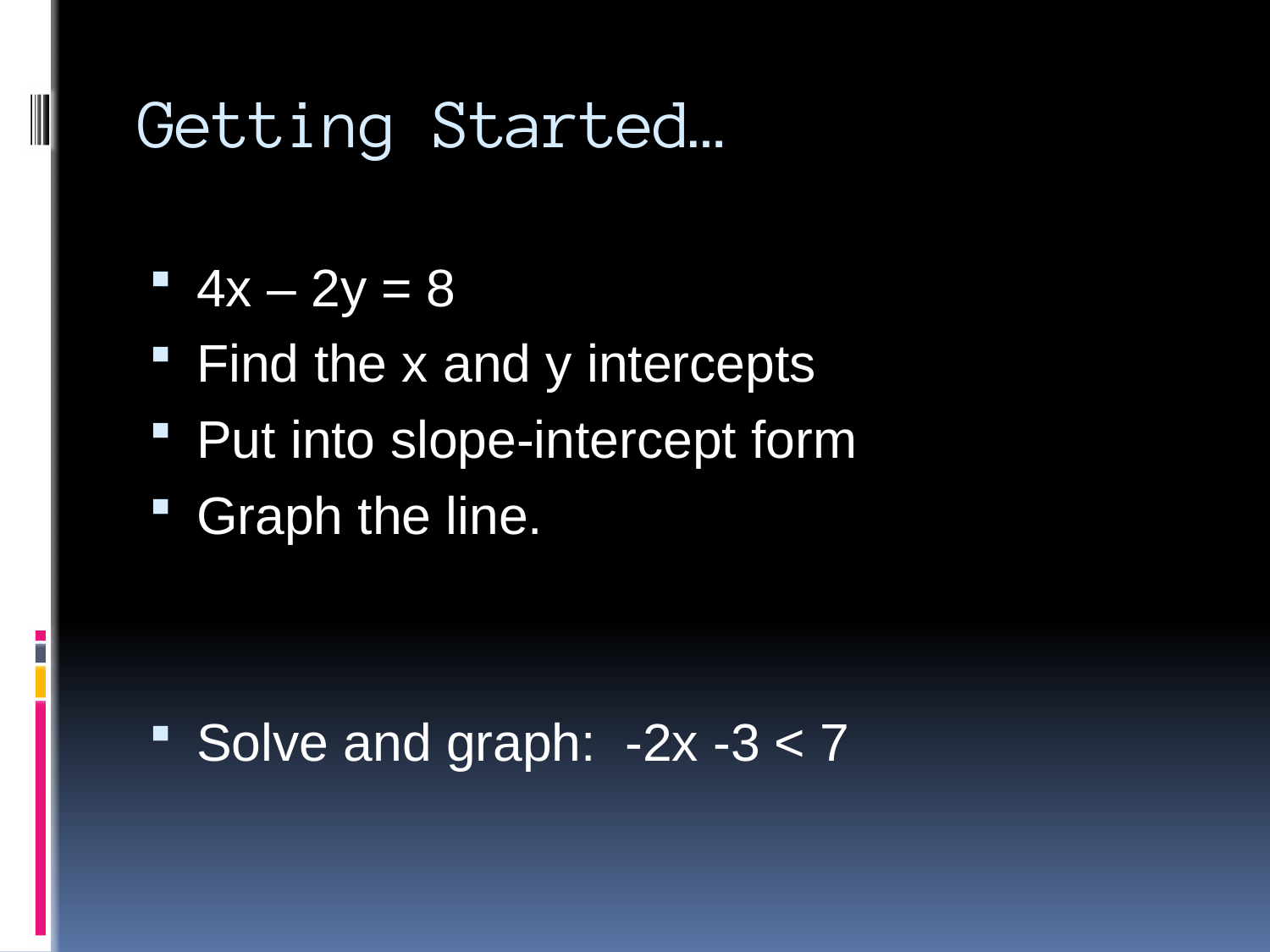

# Getting Started…
4x – 2y = 8
Find the x and y intercepts
Put into slope-intercept form
Graph the line.

Solve and graph:  -2x -3 < 7